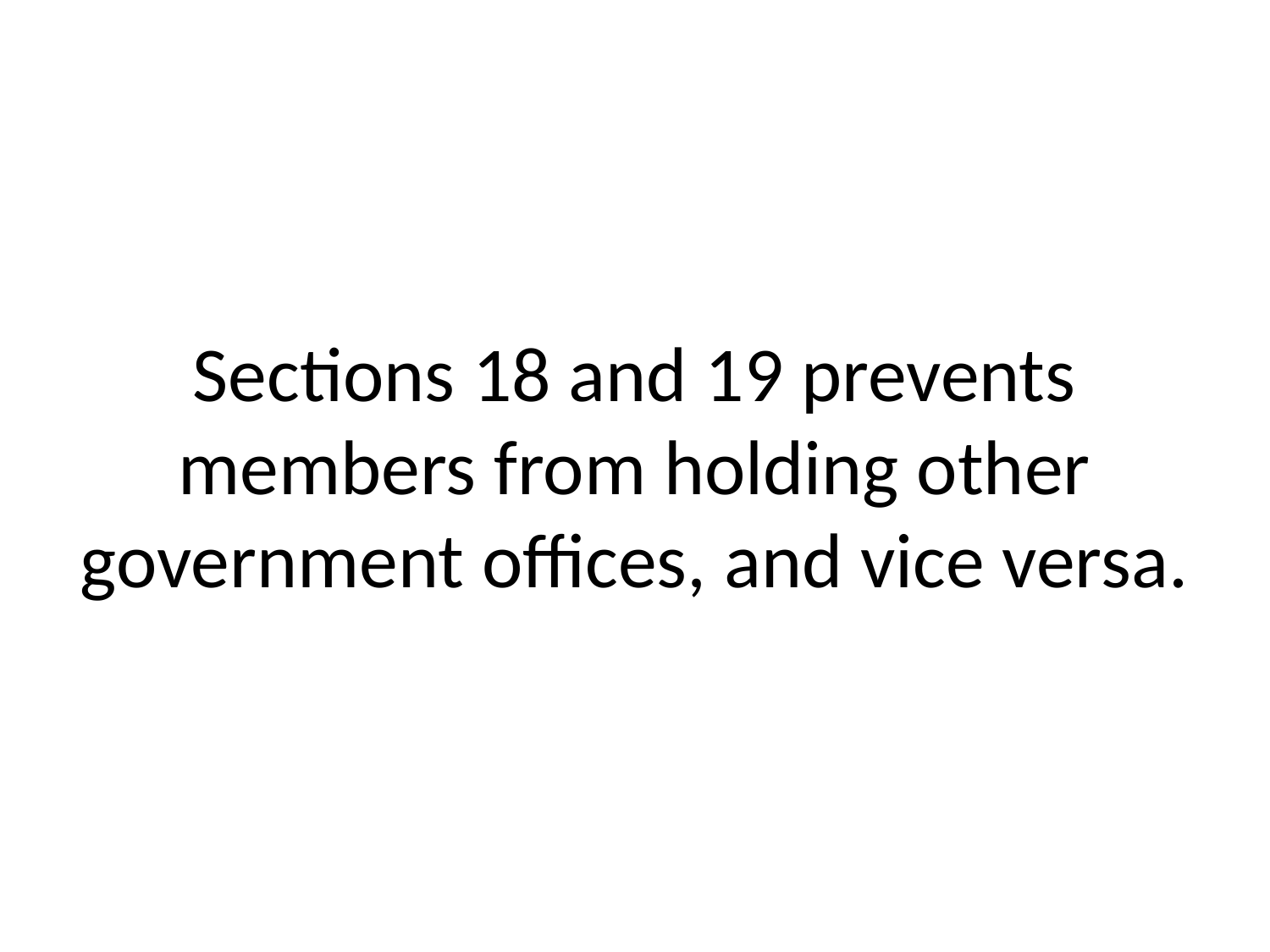

# Sections 18 and 19 prevents members from holding other government offices, and vice versa.